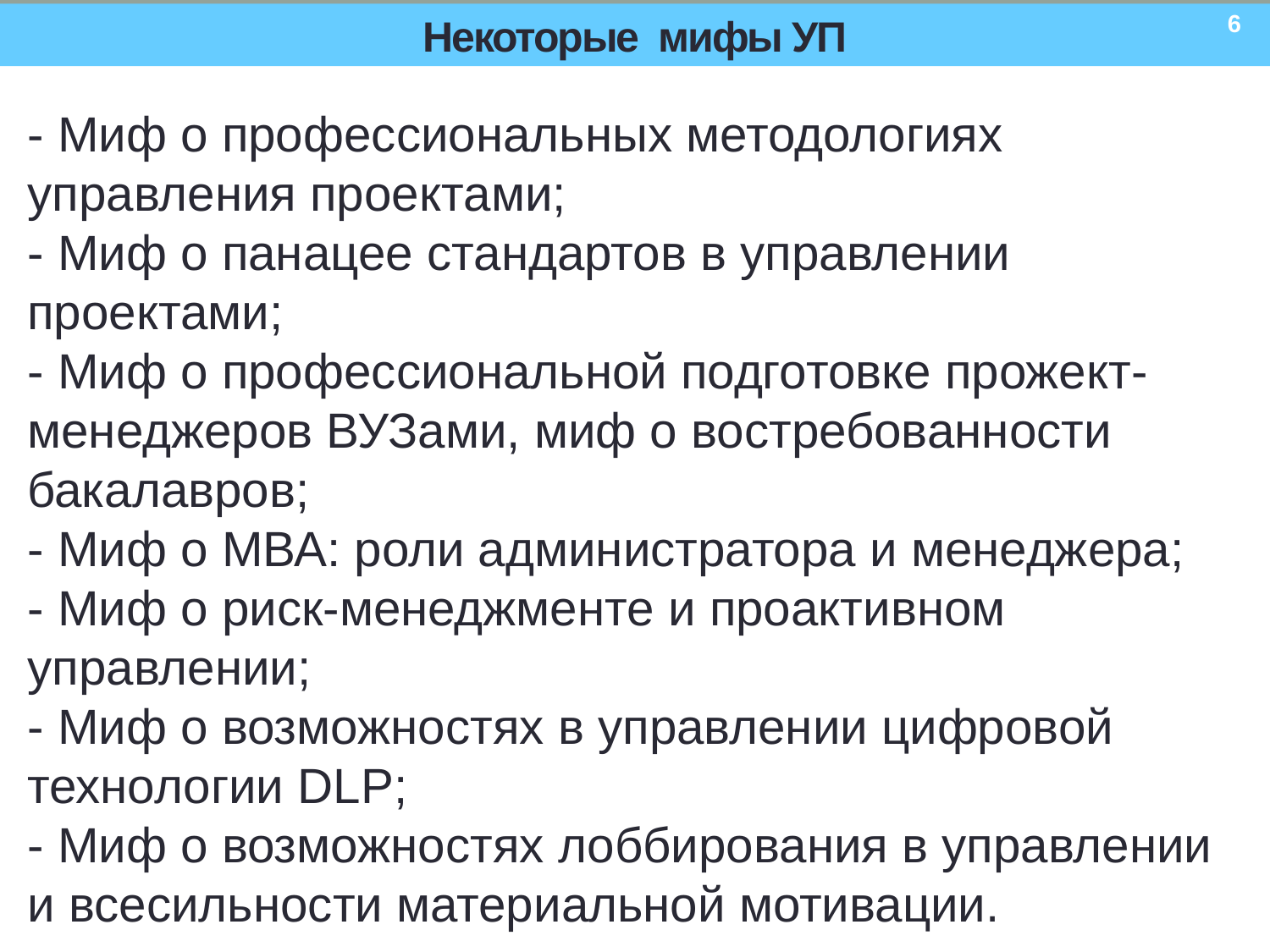

6
# Некоторые  мифы УП
- Миф о профессиональных методологиях управления проектами;
- Миф о панацее стандартов в управлении проектами;
- Миф о профессиональной подготовке прожект-менеджеров ВУЗами, миф о востребованности бакалавров;
- Миф о МВА: роли администратора и менеджера;
- Миф о риск-менеджменте и проактивном управлении;
- Миф о возможностях в управлении цифровой технологии DLP;
- Миф о возможностях лоббирования в управлении и всесильности материальной мотивации.